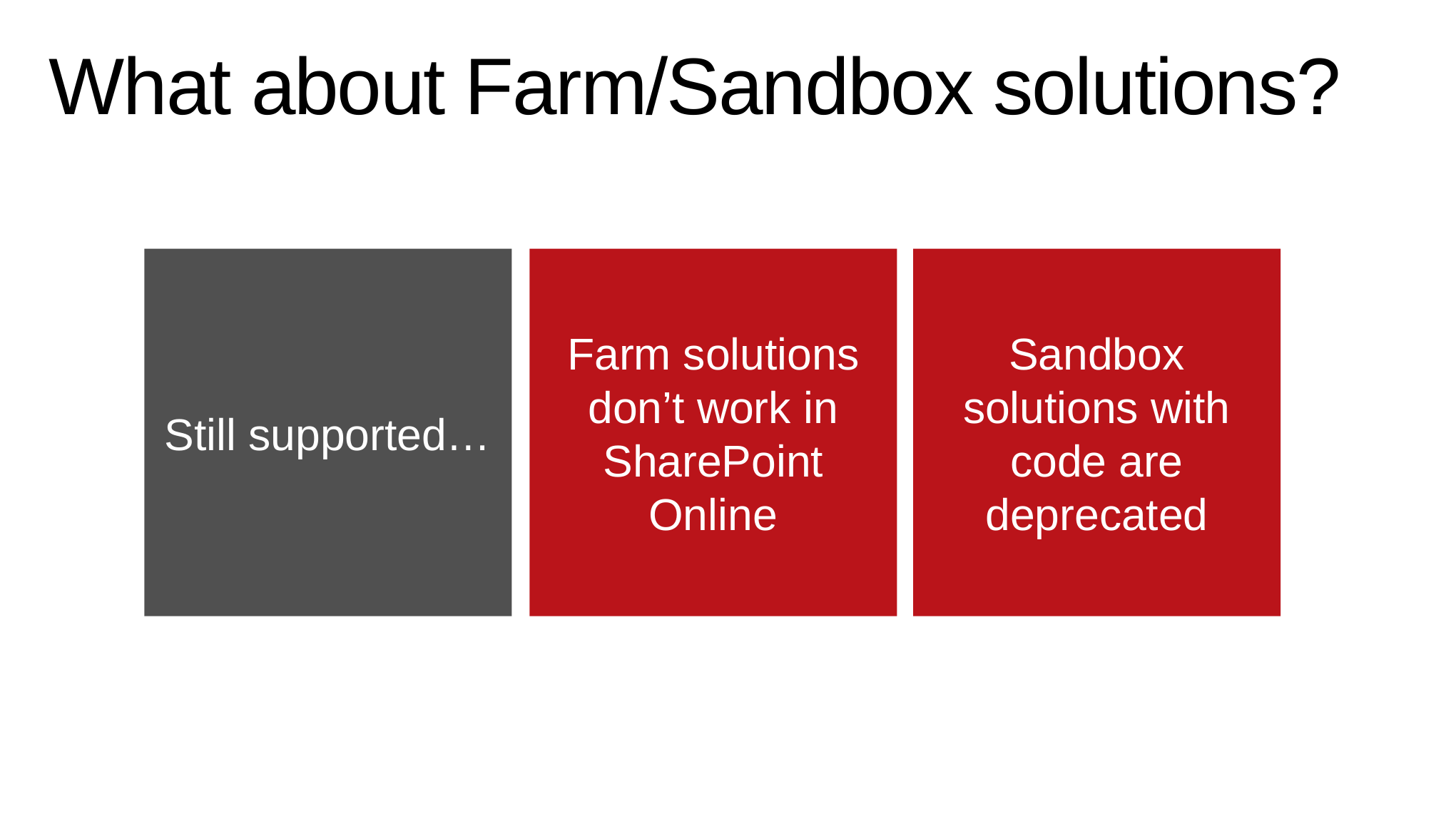

# What about Farm/Sandbox solutions?
Still supported…
Farm solutions don’t work in SharePoint Online
Sandbox solutions with code are deprecated